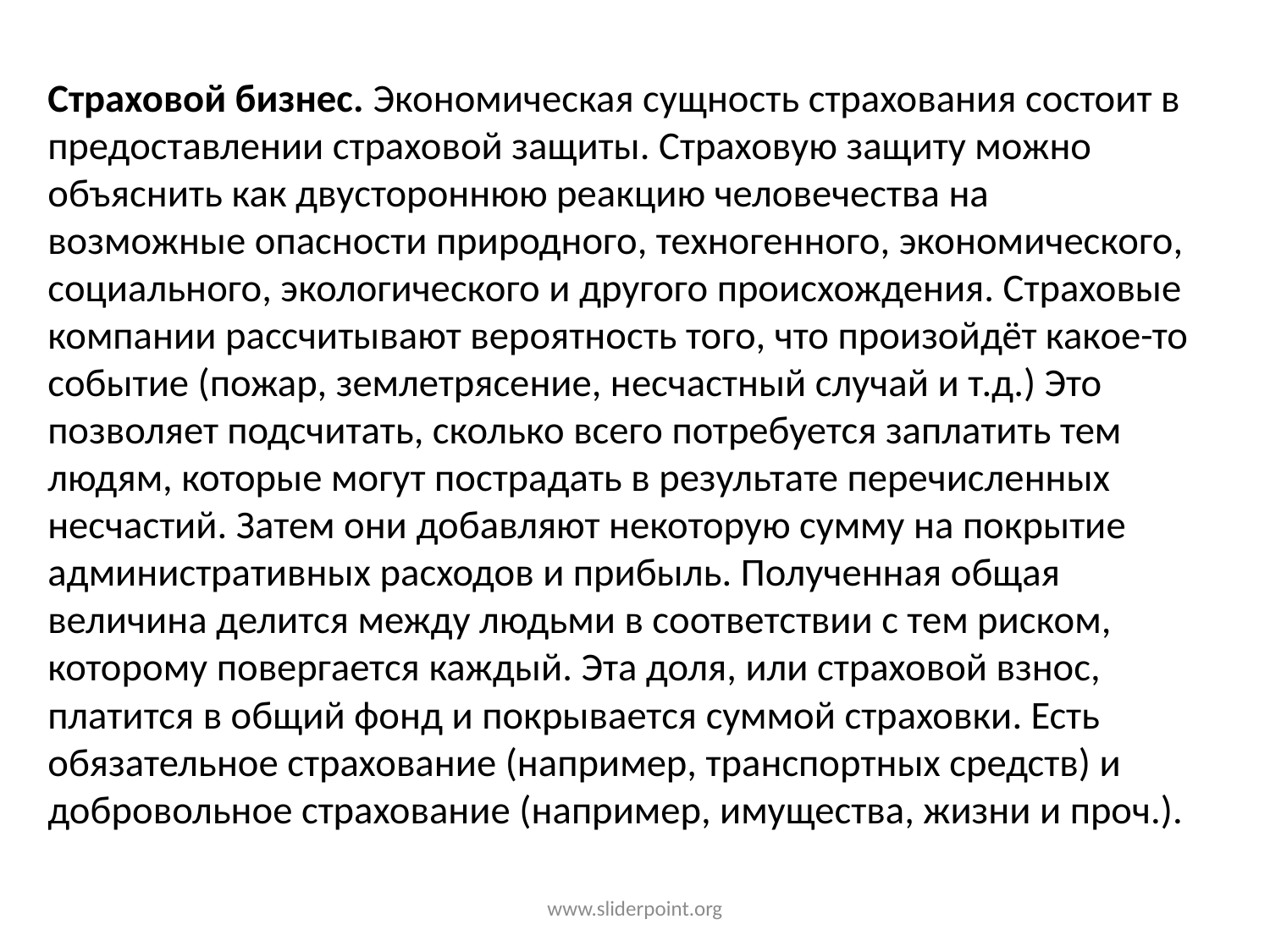

Страховой бизнес. Экономическая сущность страхования состоит в предоставлении страховой защиты. Страховую защиту можно объяснить как двустороннюю реакцию человечества на возможные опасности природного, техногенного, экономического, социального, экологического и другого происхождения. Страховые компании рассчитывают вероятность того, что произойдёт какое-то событие (пожар, землетрясение, несчастный случай и т.д.) Это позволяет подсчитать, сколько всего потребуется заплатить тем людям, которые могут пострадать в результате перечисленных несчастий. Затем они добавляют некоторую сумму на покрытие административных расходов и прибыль. Полученная общая величина делится между людьми в соответствии с тем риском, которому повергается каждый. Эта доля, или страховой взнос, платится в общий фонд и покрывается суммой страховки. Есть обязательное страхование (например, транспортных средств) и добровольное страхование (например, имущества, жизни и проч.).

www.sliderpoint.org